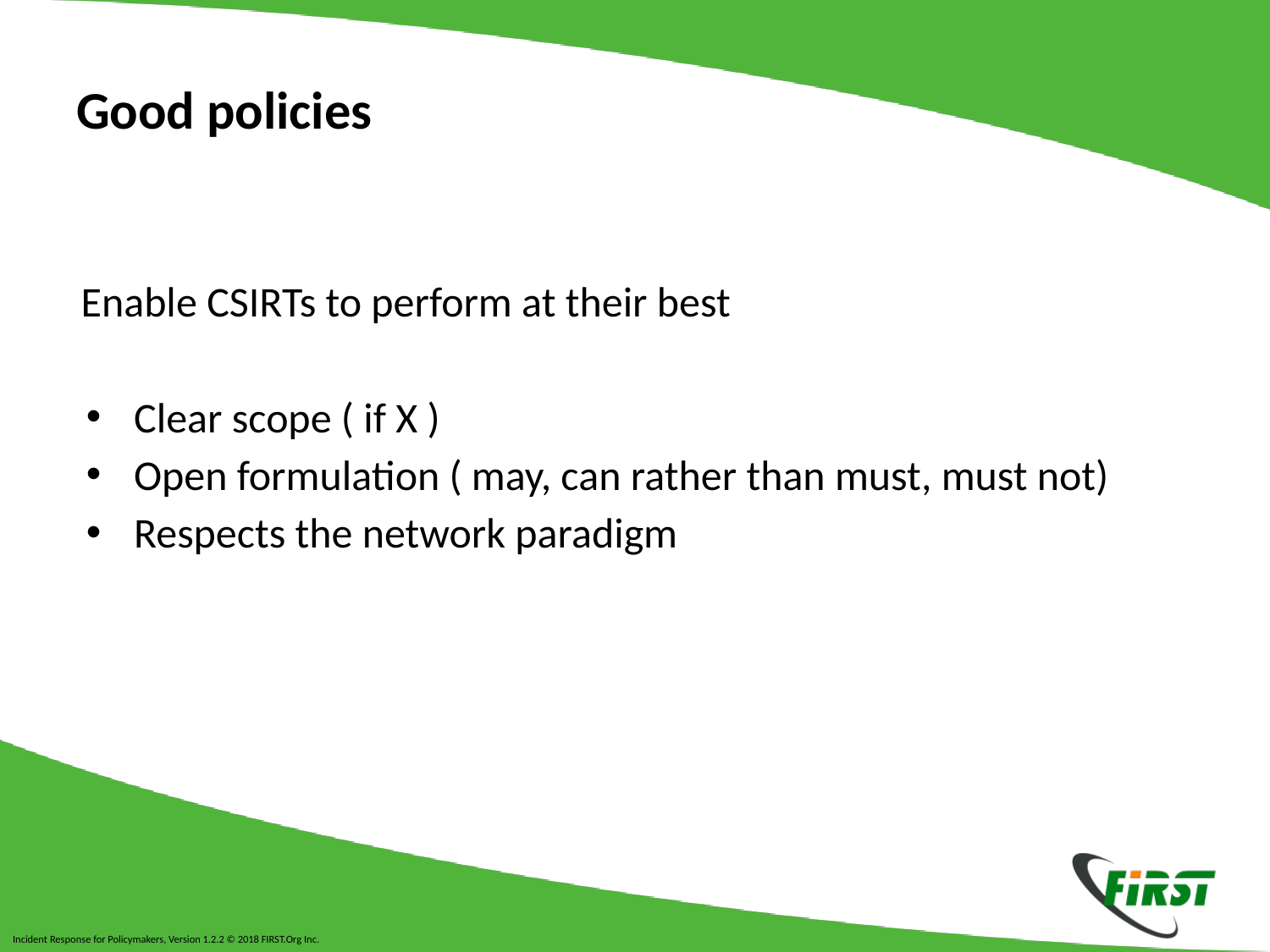

# Good policies
Enable CSIRTs to perform at their best

Clear scope ( if X )
Open formulation ( may, can rather than must, must not)
Respects the network paradigm